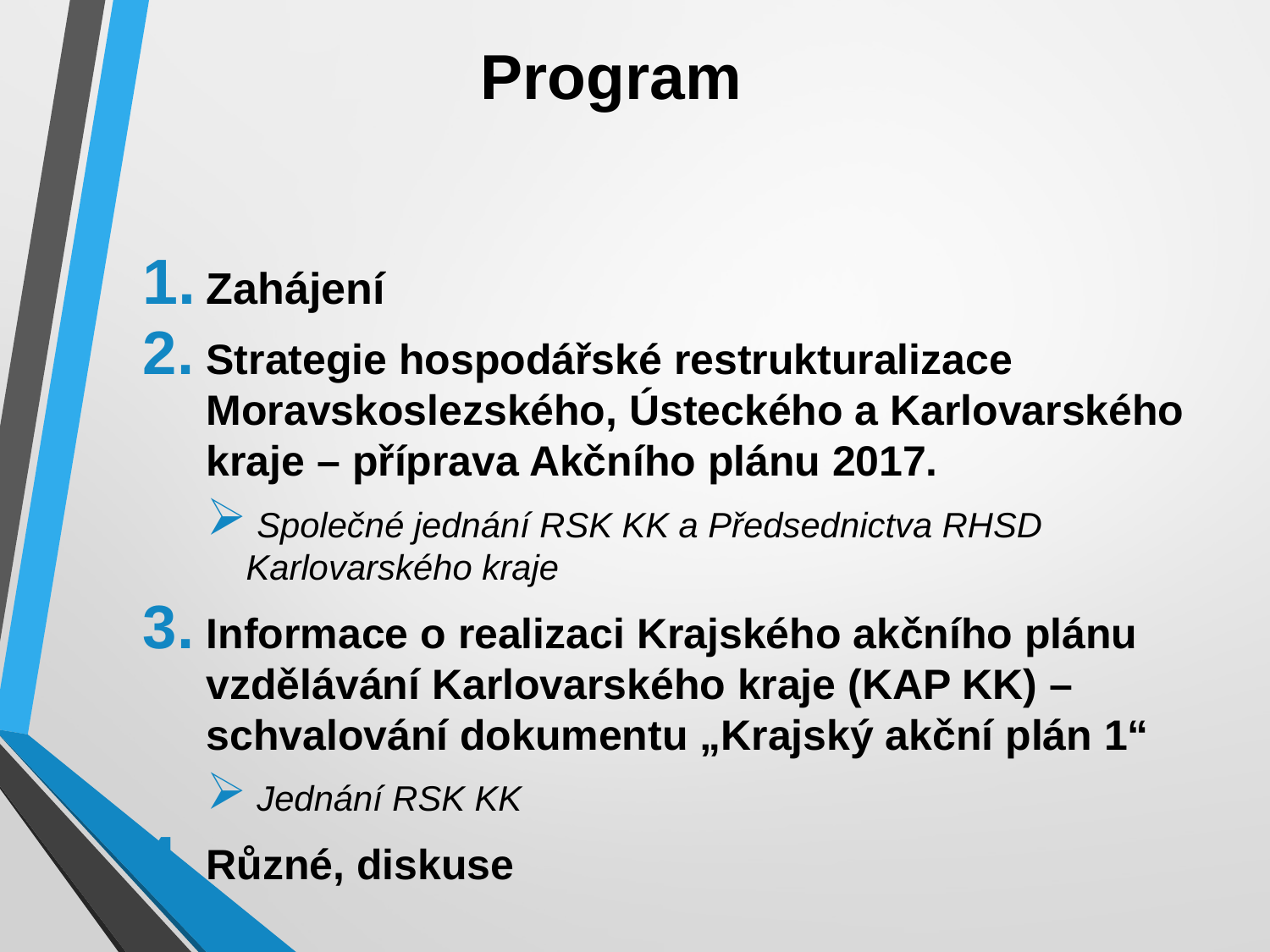

# Program

Zahájení
Strategie hospodářské restrukturalizace Moravskoslezského, Ústeckého a Karlovarského kraje – příprava Akčního plánu 2017.
 Společné jednání RSK KK a Předsednictva RHSD Karlovarského kraje
Informace o realizaci Krajského akčního plánu vzdělávání Karlovarského kraje (KAP KK) – schvalování dokumentu „Krajský akční plán 1“
 Jednání RSK KK
Různé, diskuse